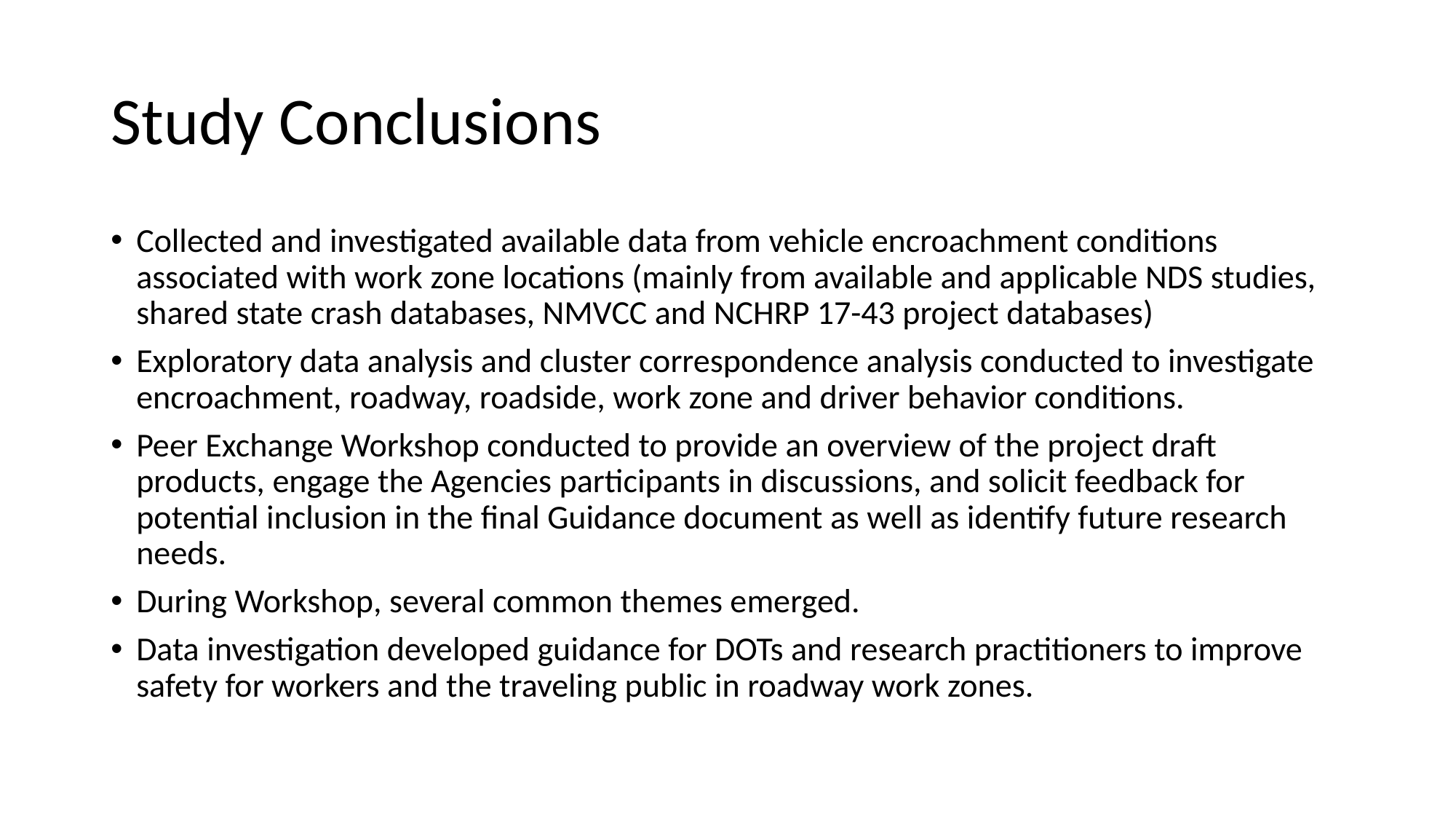

# Study Conclusions
Collected and investigated available data from vehicle encroachment conditions associated with work zone locations (mainly from available and applicable NDS studies, shared state crash databases, NMVCC and NCHRP 17-43 project databases)
Exploratory data analysis and cluster correspondence analysis conducted to investigate encroachment, roadway, roadside, work zone and driver behavior conditions.
Peer Exchange Workshop conducted to provide an overview of the project draft products, engage the Agencies participants in discussions, and solicit feedback for potential inclusion in the final Guidance document as well as identify future research needs.
During Workshop, several common themes emerged.
Data investigation developed guidance for DOTs and research practitioners to improve safety for workers and the traveling public in roadway work zones.
70